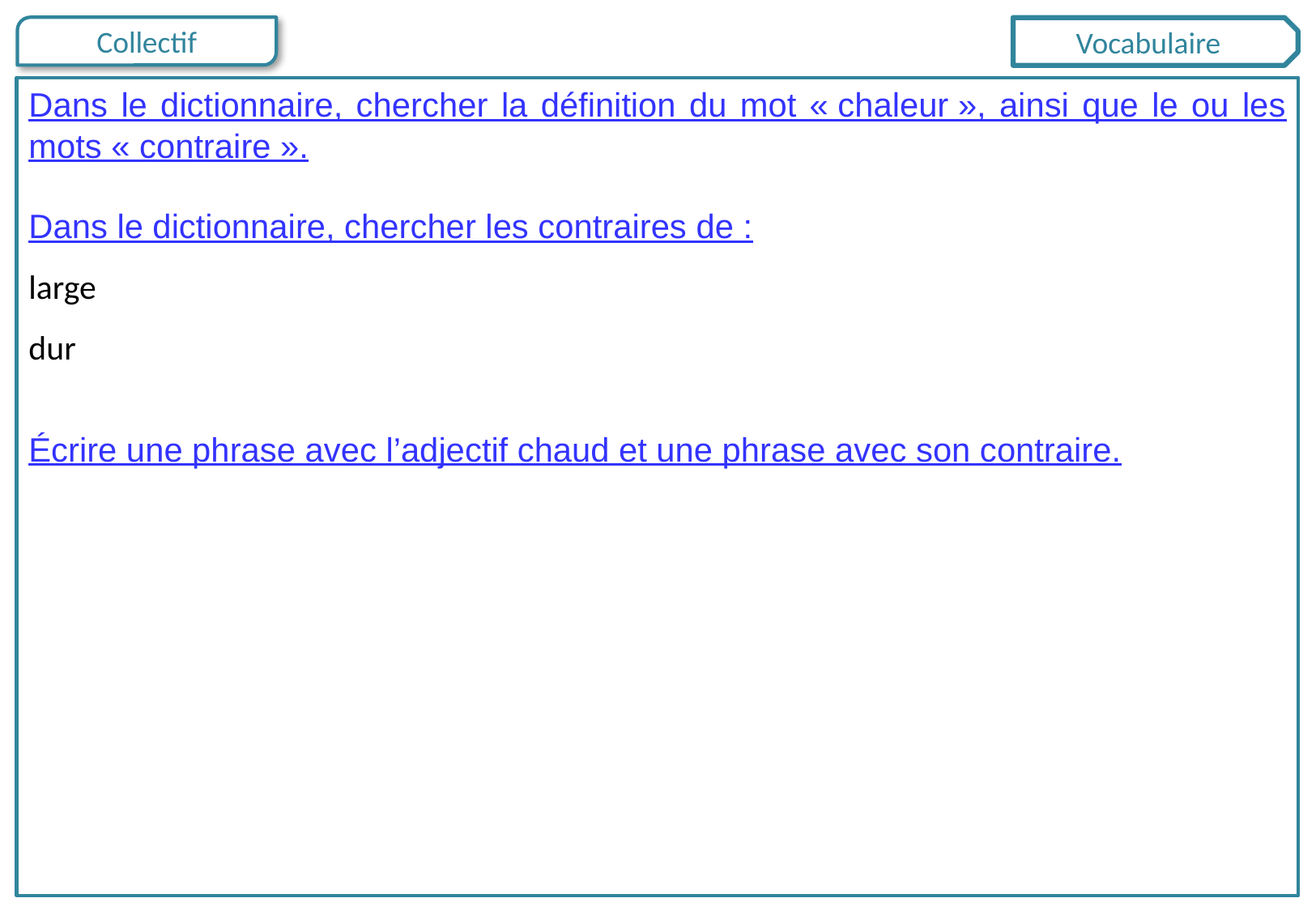

Vocabulaire
Dans le dictionnaire, chercher la définition du mot « chaleur », ainsi que le ou les mots « contraire ».

Dans le dictionnaire, chercher les contraires de :
large
dur

Écrire une phrase avec l’adjectif chaud et une phrase avec son contraire.